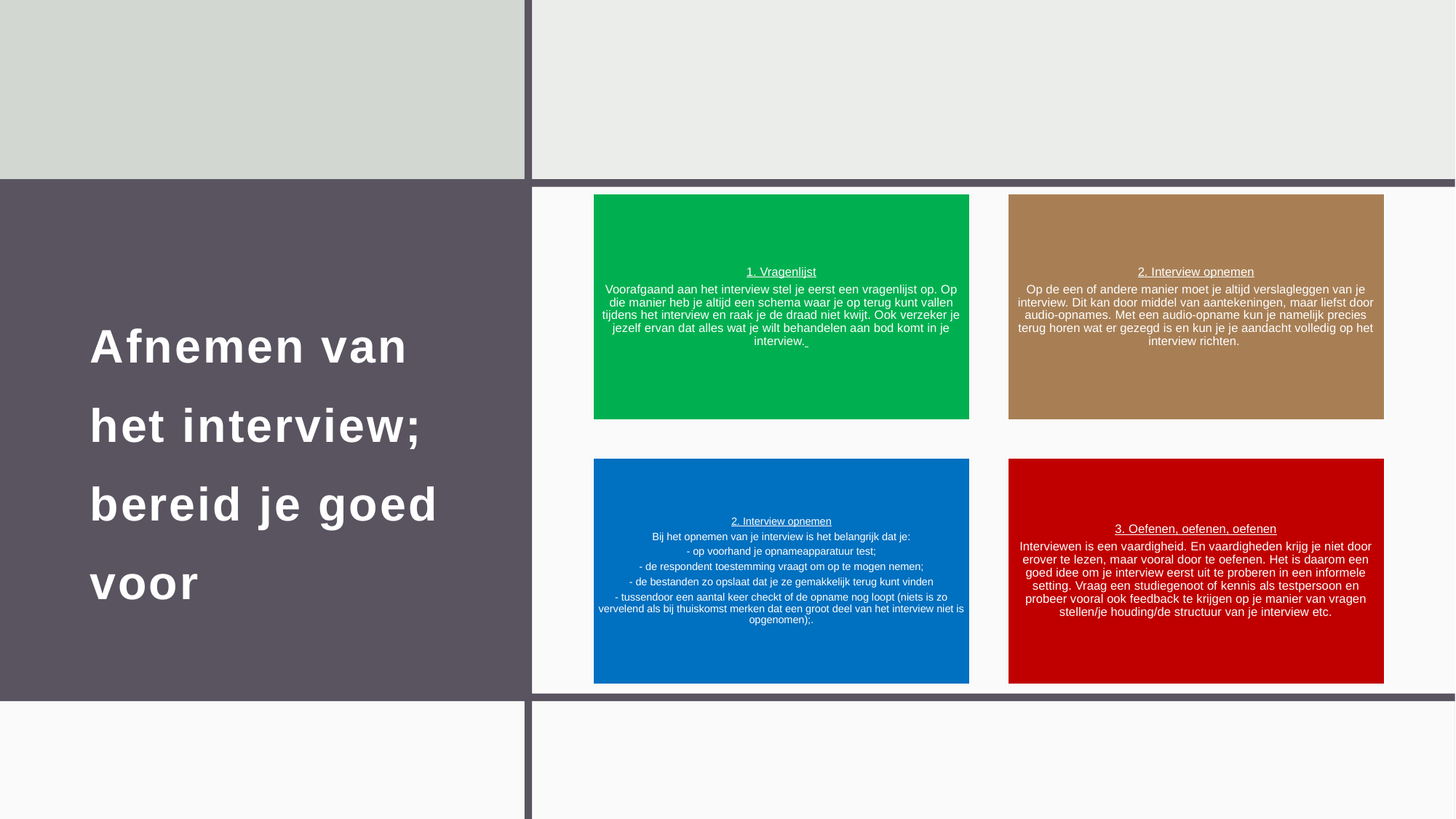

1. Vragenlijst
Voorafgaand aan het interview stel je eerst een vragenlijst op. Op die manier heb je altijd een schema waar je op terug kunt vallen tijdens het interview en raak je de draad niet kwijt. Ook verzeker je jezelf ervan dat alles wat je wilt behandelen aan bod komt in je interview.
2. Interview opnemen
Op de een of andere manier moet je altijd verslagleggen van je interview. Dit kan door middel van aantekeningen, maar liefst door audio-opnames. Met een audio-opname kun je namelijk precies terug horen wat er gezegd is en kun je je aandacht volledig op het interview richten.
2. Interview opnemen
Bij het opnemen van je interview is het belangrijk dat je:
- op voorhand je opnameapparatuur test;
- de respondent toestemming vraagt om op te mogen nemen;
- de bestanden zo opslaat dat je ze gemakkelijk terug kunt vinden
- tussendoor een aantal keer checkt of de opname nog loopt (niets is zo vervelend als bij thuiskomst merken dat een groot deel van het interview niet is opgenomen);.
3. Oefenen, oefenen, oefenen
Interviewen is een vaardigheid. En vaardigheden krijg je niet door erover te lezen, maar vooral door te oefenen. Het is daarom een goed idee om je interview eerst uit te proberen in een informele setting. Vraag een studiegenoot of kennis als testpersoon en probeer vooral ook feedback te krijgen op je manier van vragen stellen/je houding/de structuur van je interview etc.
# Afnemen van het interview; bereid je goed voor